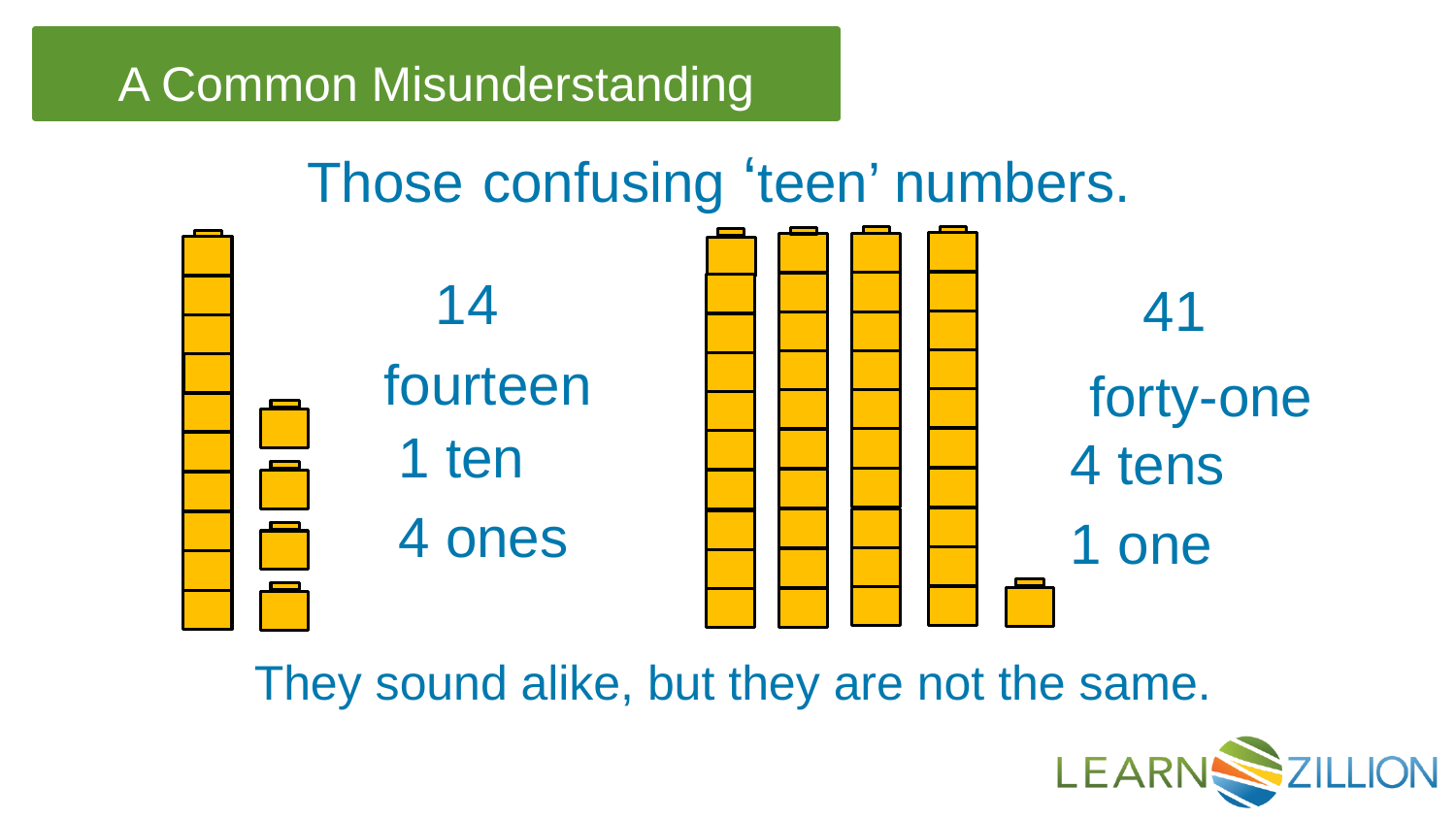

Those confusing ‘teen’ numbers.

14
41
fourteen
forty-one
1 ten
4 ones
4 tens
1 one
They sound alike, but they are not the same.